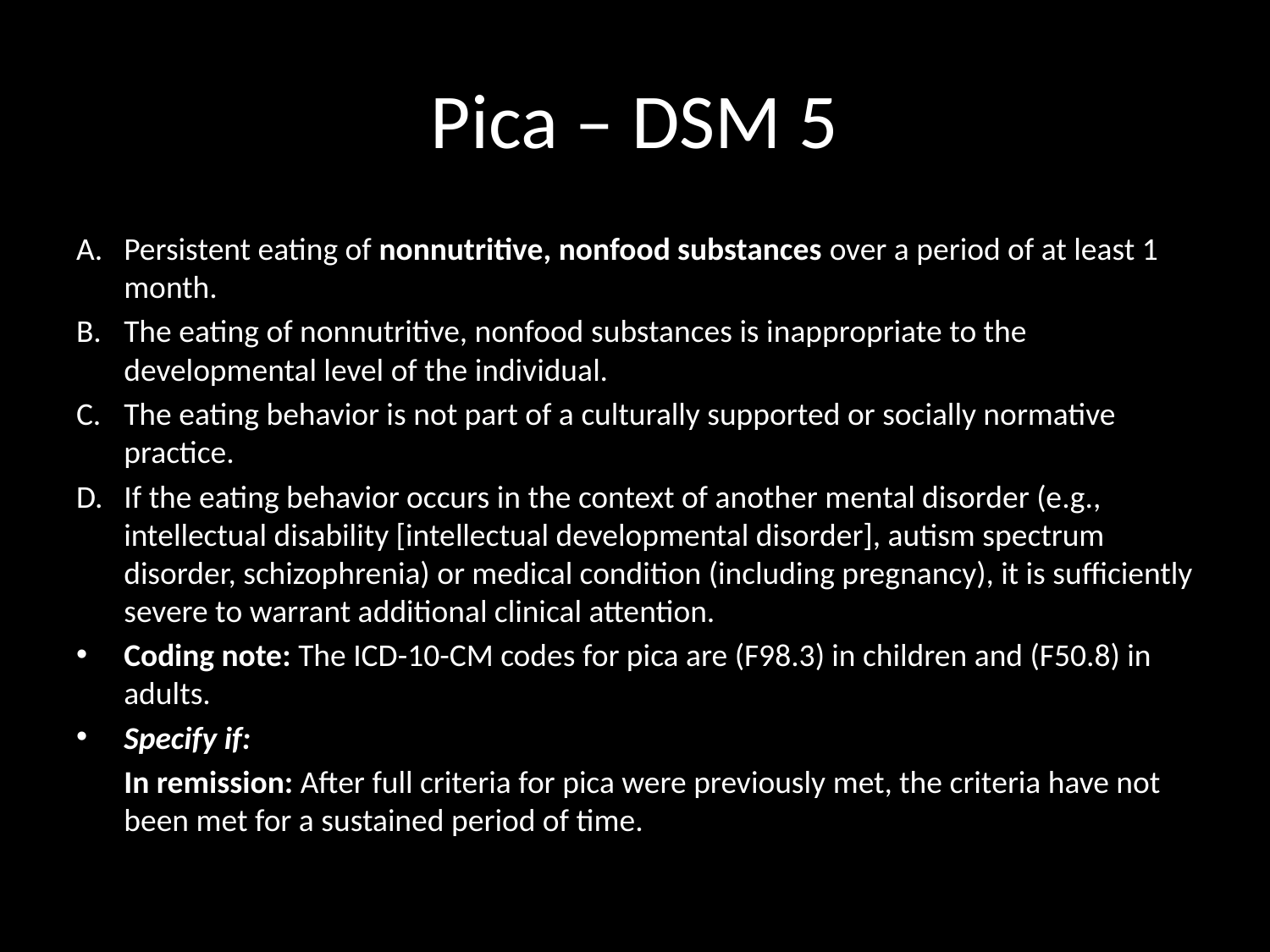

# Pica – DSM 5
Persistent eating of nonnutritive, nonfood substances over a period of at least 1 month.
The eating of nonnutritive, nonfood substances is inappropriate to the developmental level of the individual.
The eating behavior is not part of a culturally supported or socially normative practice.
If the eating behavior occurs in the context of another mental disorder (e.g., intellectual disability [intellectual developmental disorder], autism spectrum disorder, schizophrenia) or medical condition (including pregnancy), it is sufficiently severe to warrant additional clinical attention.
Coding note: The ICD-10-CM codes for pica are (F98.3) in children and (F50.8) in adults.
Specify if:
	In remission: After full criteria for pica were previously met, the criteria have not been met for a sustained period of time.